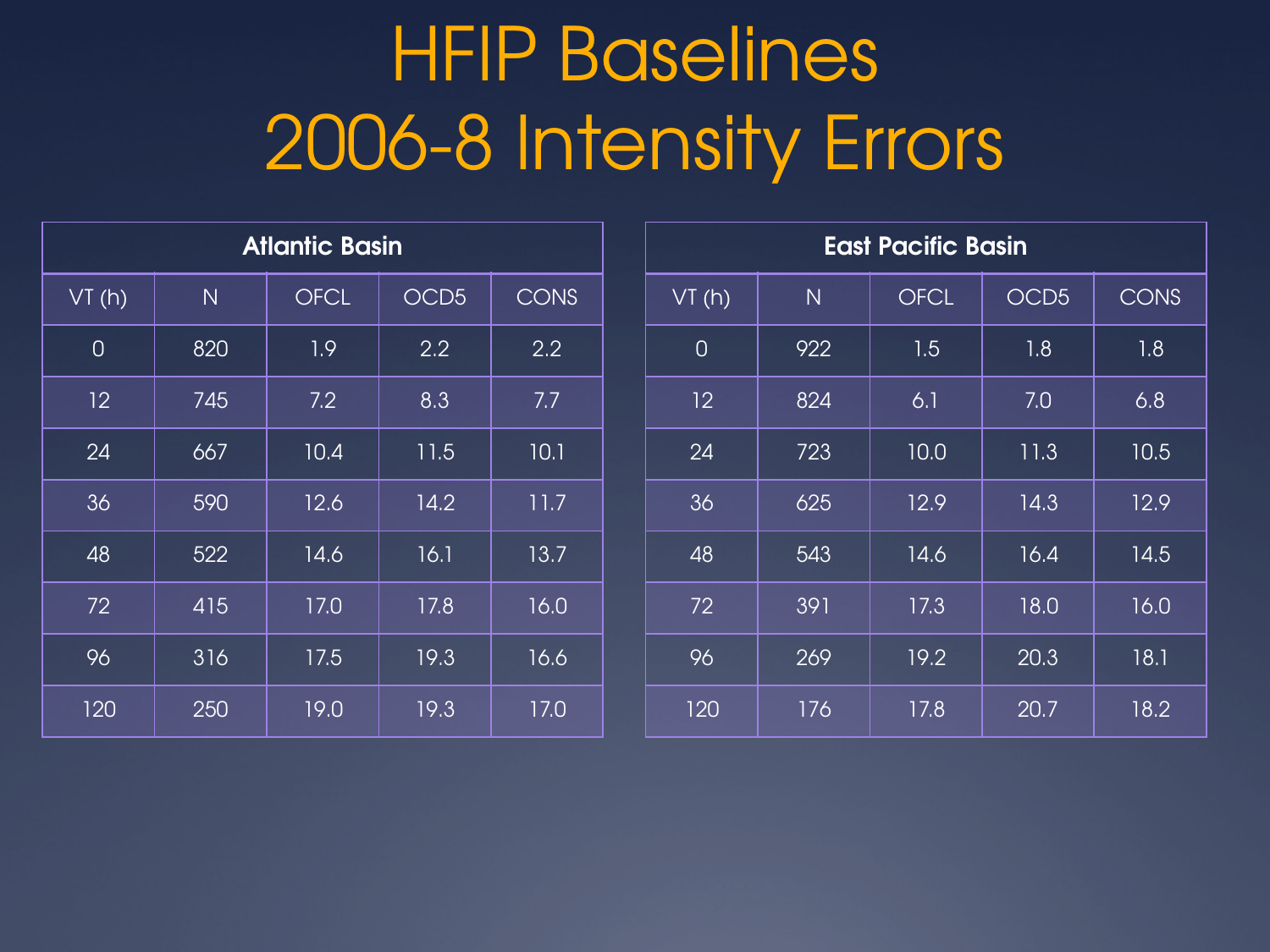

# HFIP Baselines 2006-8 Intensity Errors
| Atlantic Basin |  |  |  |  |
| --- | --- | --- | --- | --- |
| VT (h) | N | OFCL | OCD5 | CONS |
| 0 | 820 | 1.9 | 2.2 | 2.2 |
| 12 | 745 | 7.2 | 8.3 | 7.7 |
| 24 | 667 | 10.4 | 11.5 | 10.1 |
| 36 | 590 | 12.6 | 14.2 | 11.7 |
| 48 | 522 | 14.6 | 16.1 | 13.7 |
| 72 | 415 | 17.0 | 17.8 | 16.0 |
| 96 | 316 | 17.5 | 19.3 | 16.6 |
| 120 | 250 | 19.0 | 19.3 | 17.0 |
| East Pacific Basin |  |  |  |  |
| --- | --- | --- | --- | --- |
| VT (h) | N | OFCL | OCD5 | CONS |
| 0 | 922 | 1.5 | 1.8 | 1.8 |
| 12 | 824 | 6.1 | 7.0 | 6.8 |
| 24 | 723 | 10.0 | 11.3 | 10.5 |
| 36 | 625 | 12.9 | 14.3 | 12.9 |
| 48 | 543 | 14.6 | 16.4 | 14.5 |
| 72 | 391 | 17.3 | 18.0 | 16.0 |
| 96 | 269 | 19.2 | 20.3 | 18.1 |
| 120 | 176 | 17.8 | 20.7 | 18.2 |